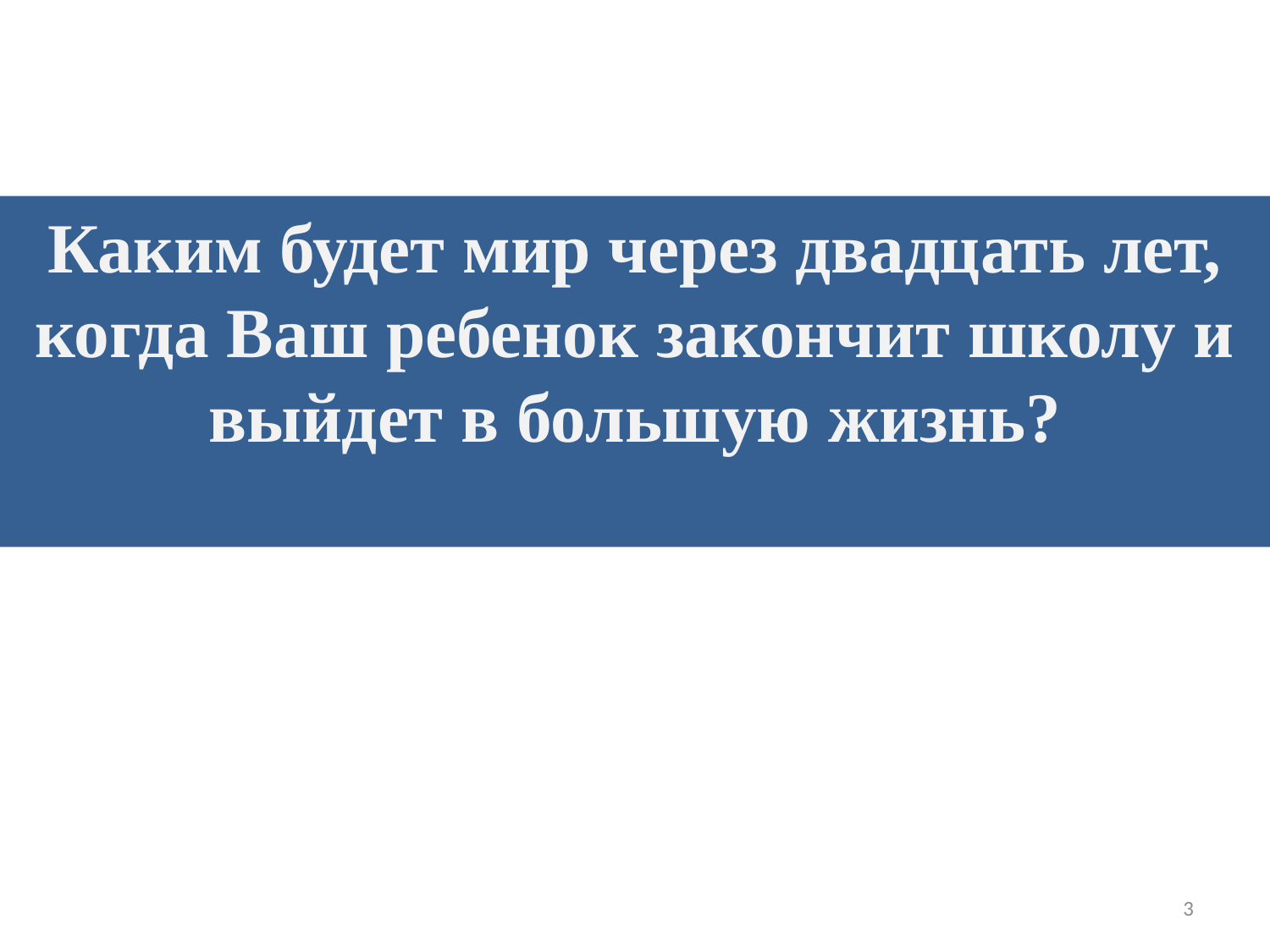

Каким будет мир через двадцать лет, когда Ваш ребенок закончит школу и выйдет в большую жизнь?

3